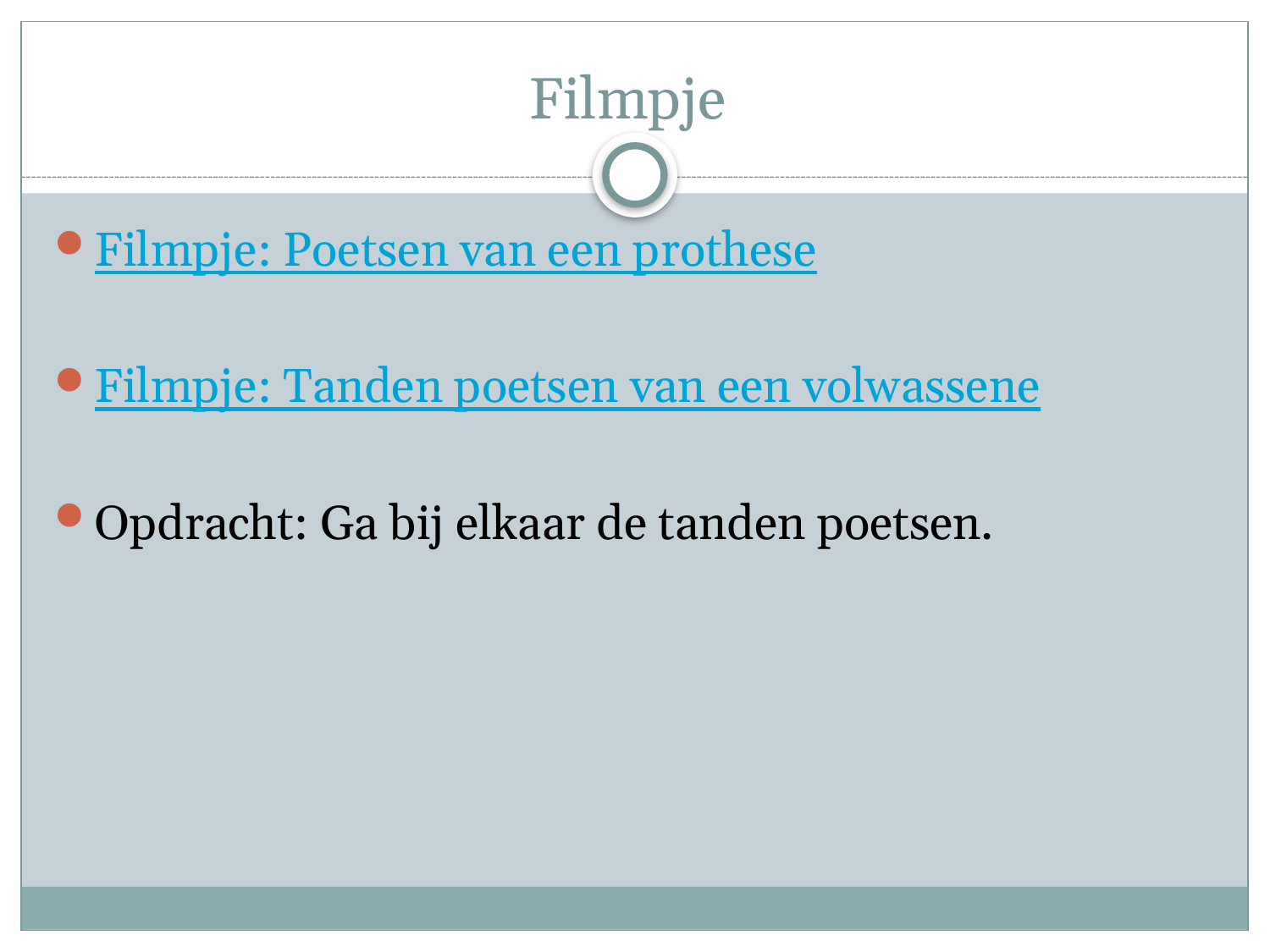

# Filmpje
Filmpje: Poetsen van een prothese

Filmpje: Tanden poetsen van een volwassene

Opdracht: Ga bij elkaar de tanden poetsen.